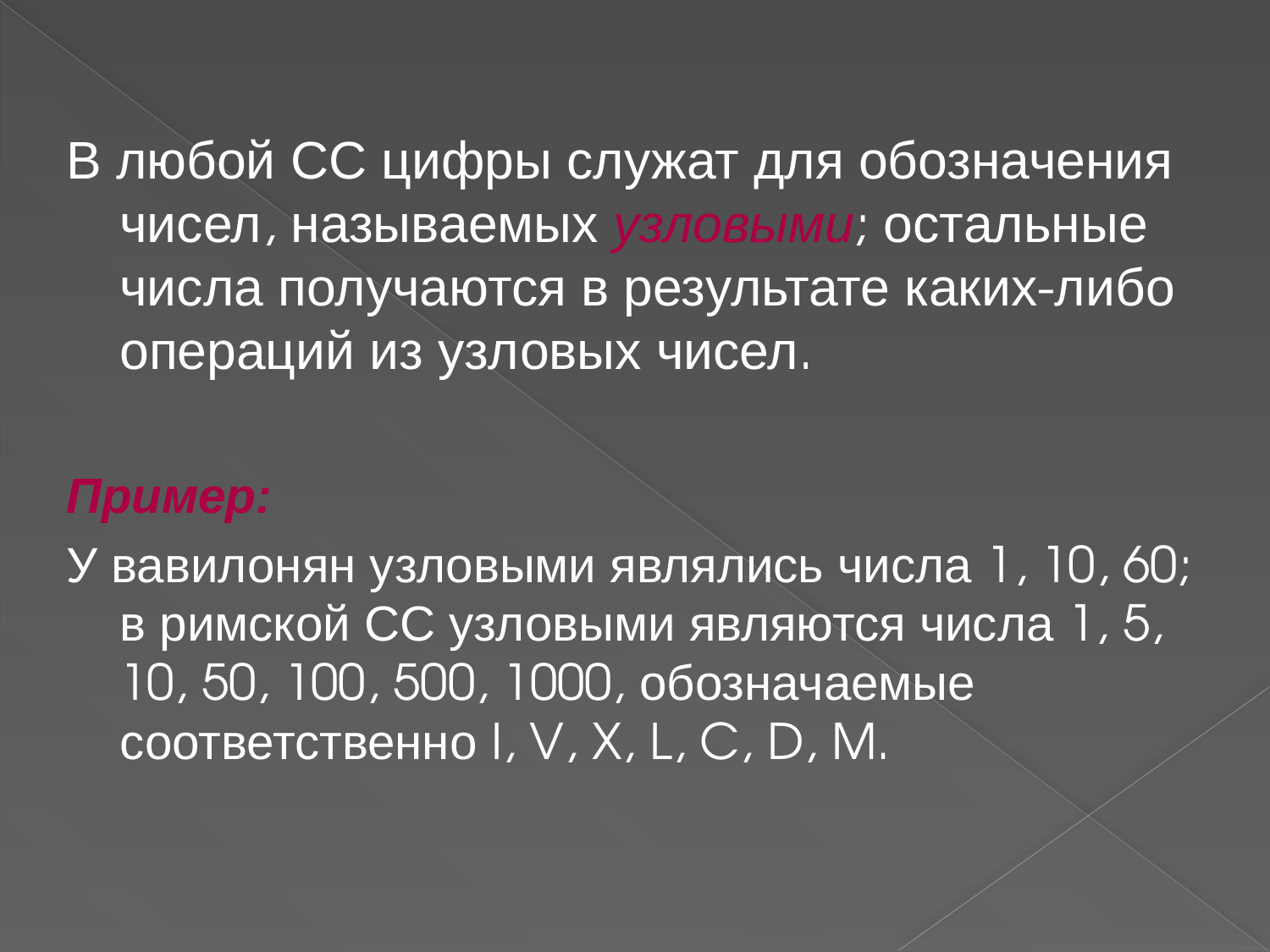

В любой СС цифры служат для обозначения чисел, называемых узловыми; остальные числа получаются в результате каких-либо операций из узловых чисел.

Пример:
У вавилонян узловыми являлись числа 1, 10, 60; в римской СС узловыми являются числа 1, 5, 10, 50, 100, 500, 1000, обозначаемые соответственно I, V, X, L, C, D, M.